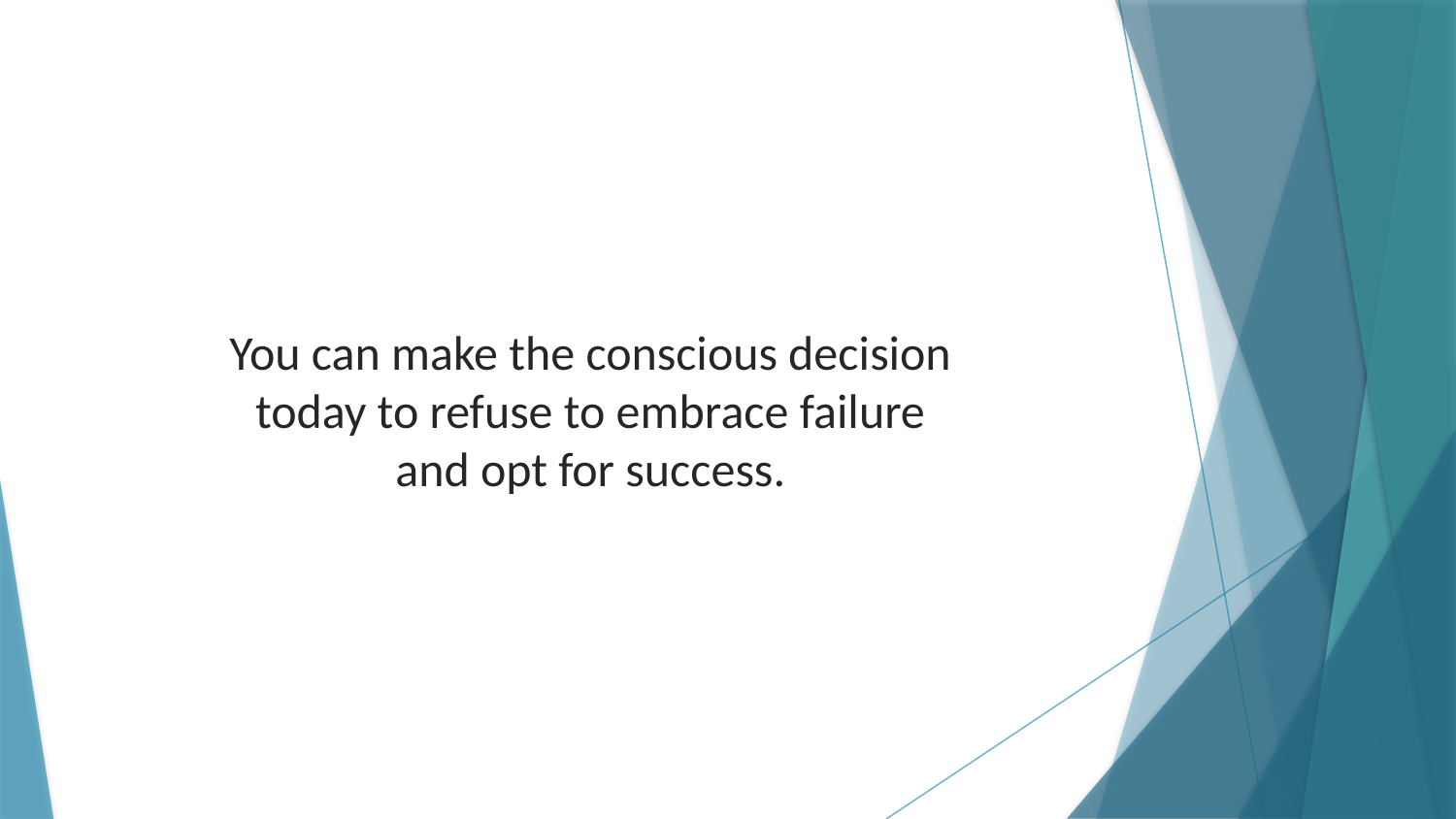

You can make the conscious decision today to refuse to embrace failure and opt for success.